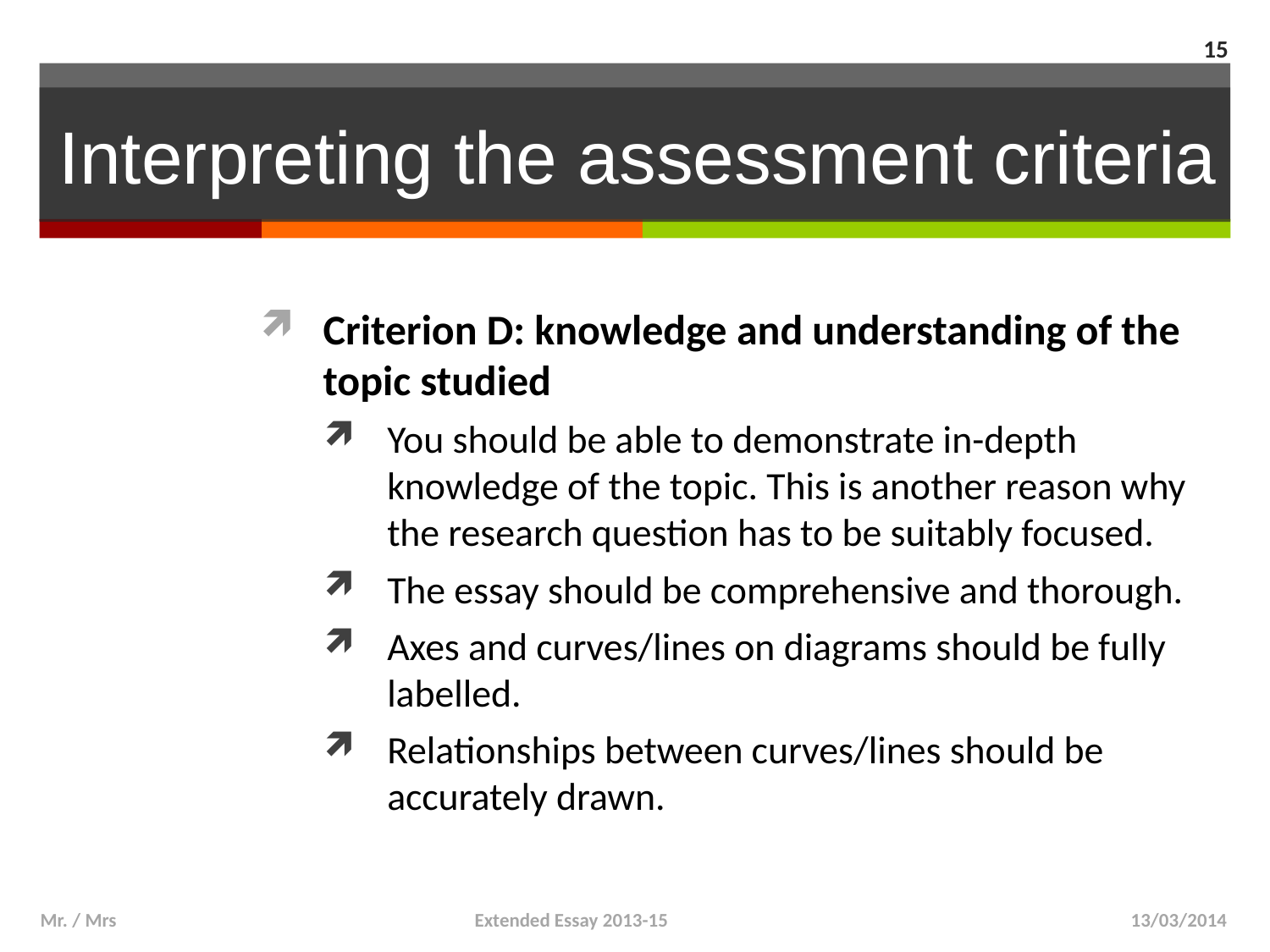

15
# Interpreting the assessment criteria
Criterion D: knowledge and understanding of the topic studied
You should be able to demonstrate in-depth knowledge of the topic. This is another reason why the research question has to be suitably focused.
The essay should be comprehensive and thorough.
Axes and curves/lines on diagrams should be fully labelled.
Relationships between curves/lines should be accurately drawn.

Mr. / Mrs                                                                                 Extended Essay 2013-15
13/03/2014